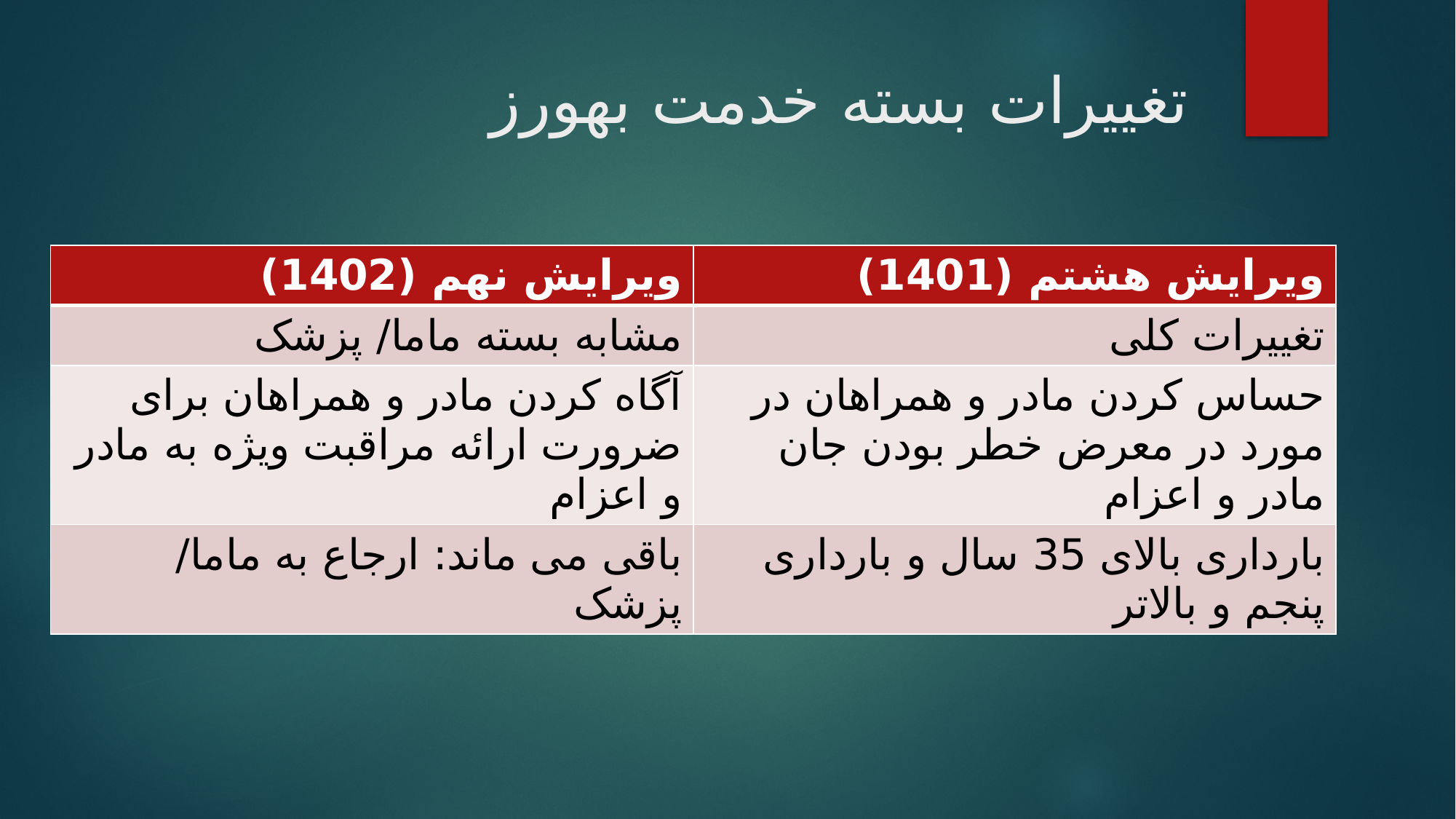

# تغییرات بسته خدمت بهورز
| ویرایش نهم (1402) | ویرایش هشتم (1401) |
| --- | --- |
| مشابه بسته ماما/ پزشک | تغییرات کلی |
| آگاه کردن مادر و همراهان برای ضرورت ارائه مراقبت ویژه به مادر و اعزام | حساس کردن مادر و همراهان در مورد در معرض خطر بودن جان مادر و اعزام |
| باقی می ماند: ارجاع به ماما/ پزشک | بارداری بالای 35 سال و بارداری پنجم و بالاتر |